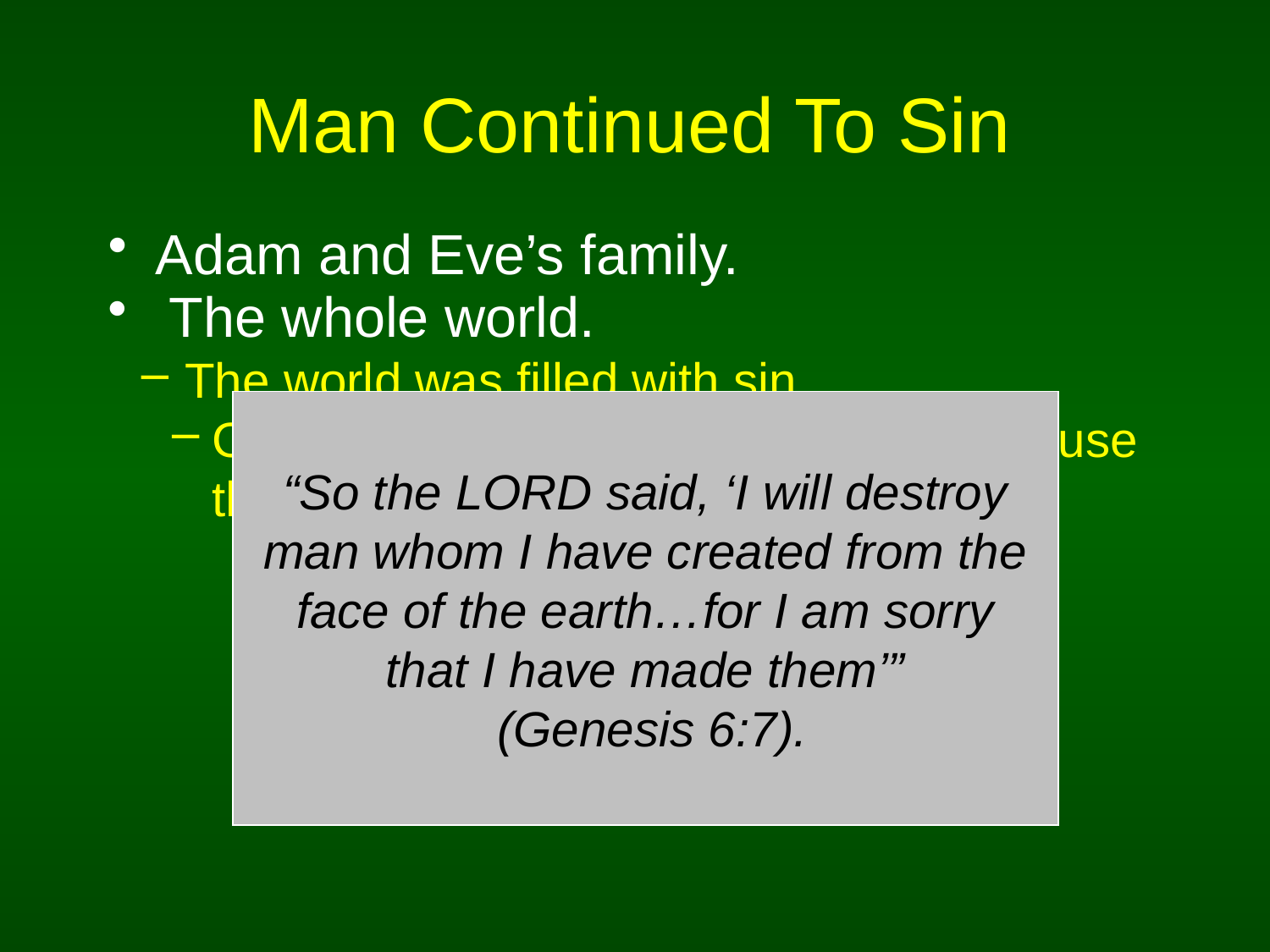

# Man Continued To Sin
Adam and Eve’s family.
  The whole world.
 The world was filled with sin.
“So the LORD said, ‘I will destroy
man whom I have created from the
face of the earth…for I am sorry
that I have made them’”
 (Genesis 6:7).
God decided to destroy the world because there was so much sin.